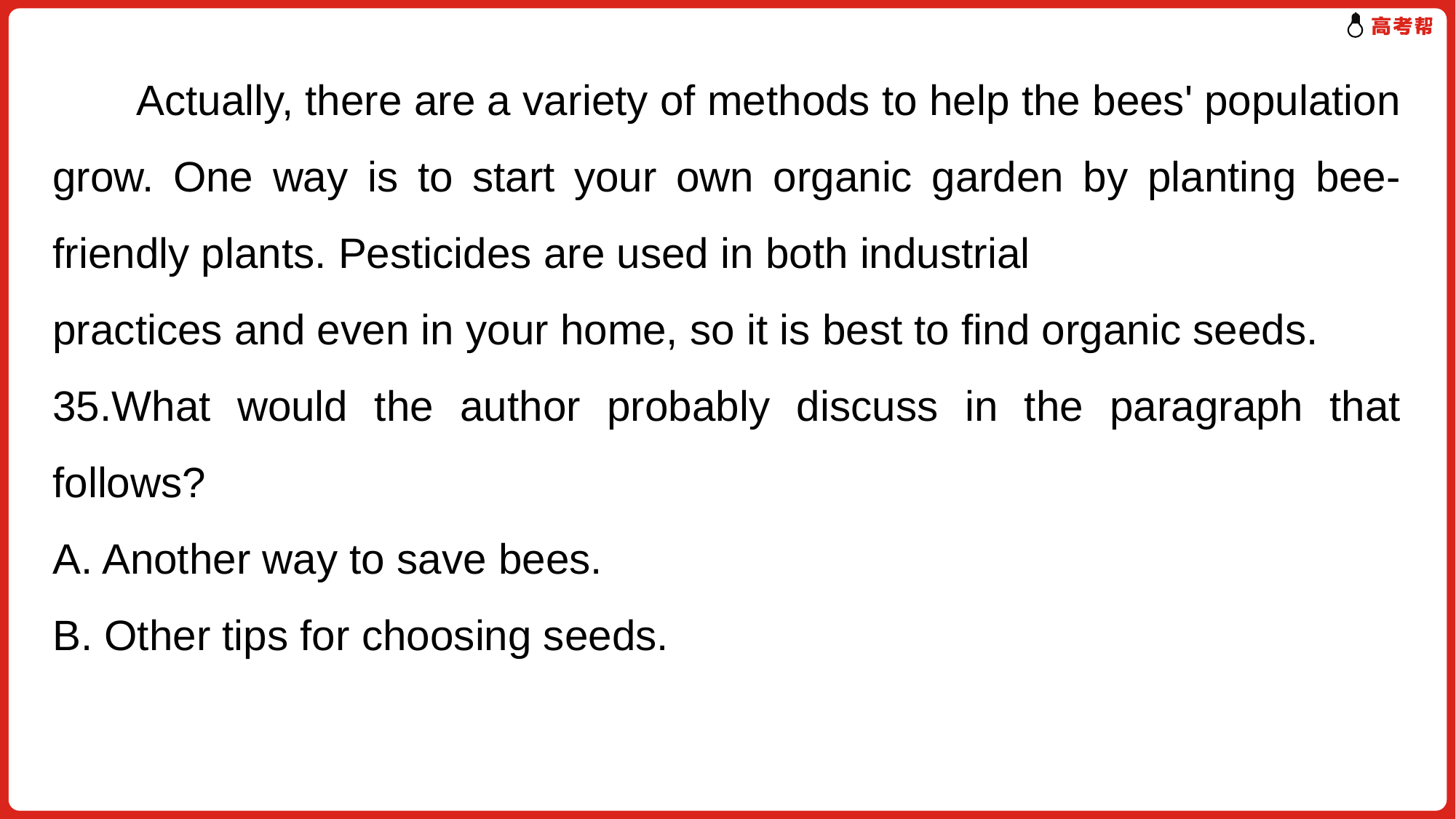

Actually, there are a variety of methods to help the bees' population grow. One way is to start your own organic garden by planting bee-friendly plants. Pesticides are used in both industrial
practices and even in your home, so it is best to find organic seeds.
35.What would the author probably discuss in the paragraph that follows?
A. Another way to save bees.
B. Other tips for choosing seeds.